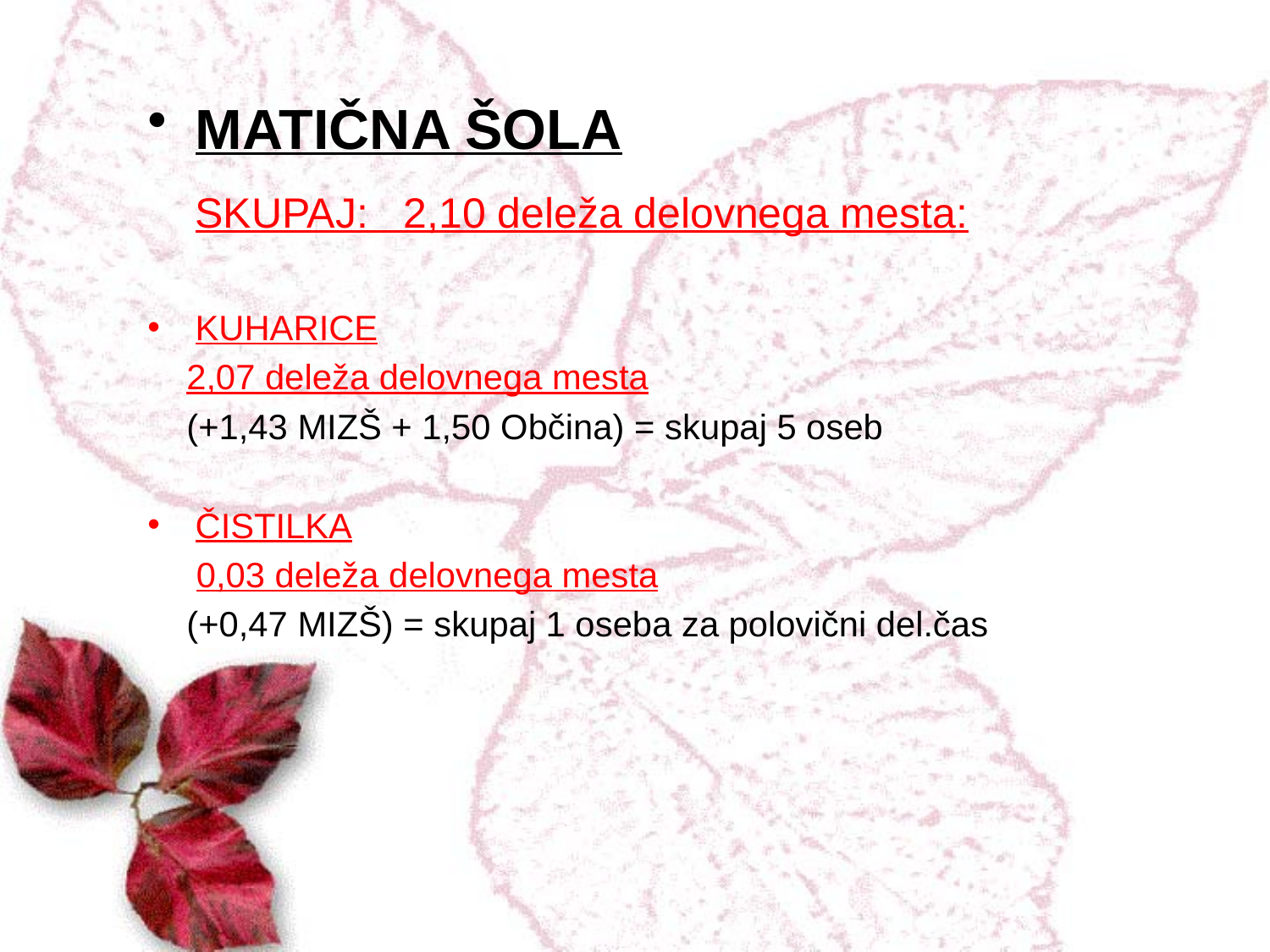

MATIČNA ŠOLA
	SKUPAJ:   2,10 deleža delovnega mesta:

KUHARICE
    2,07 deleža delovnega mesta
    (+1,43 MIZŠ + 1,50 Občina) = skupaj 5 oseb

ČISTILKA
     0,03 deleža delovnega mesta
    (+0,47 MIZŠ) = skupaj 1 oseba za polovični del.čas